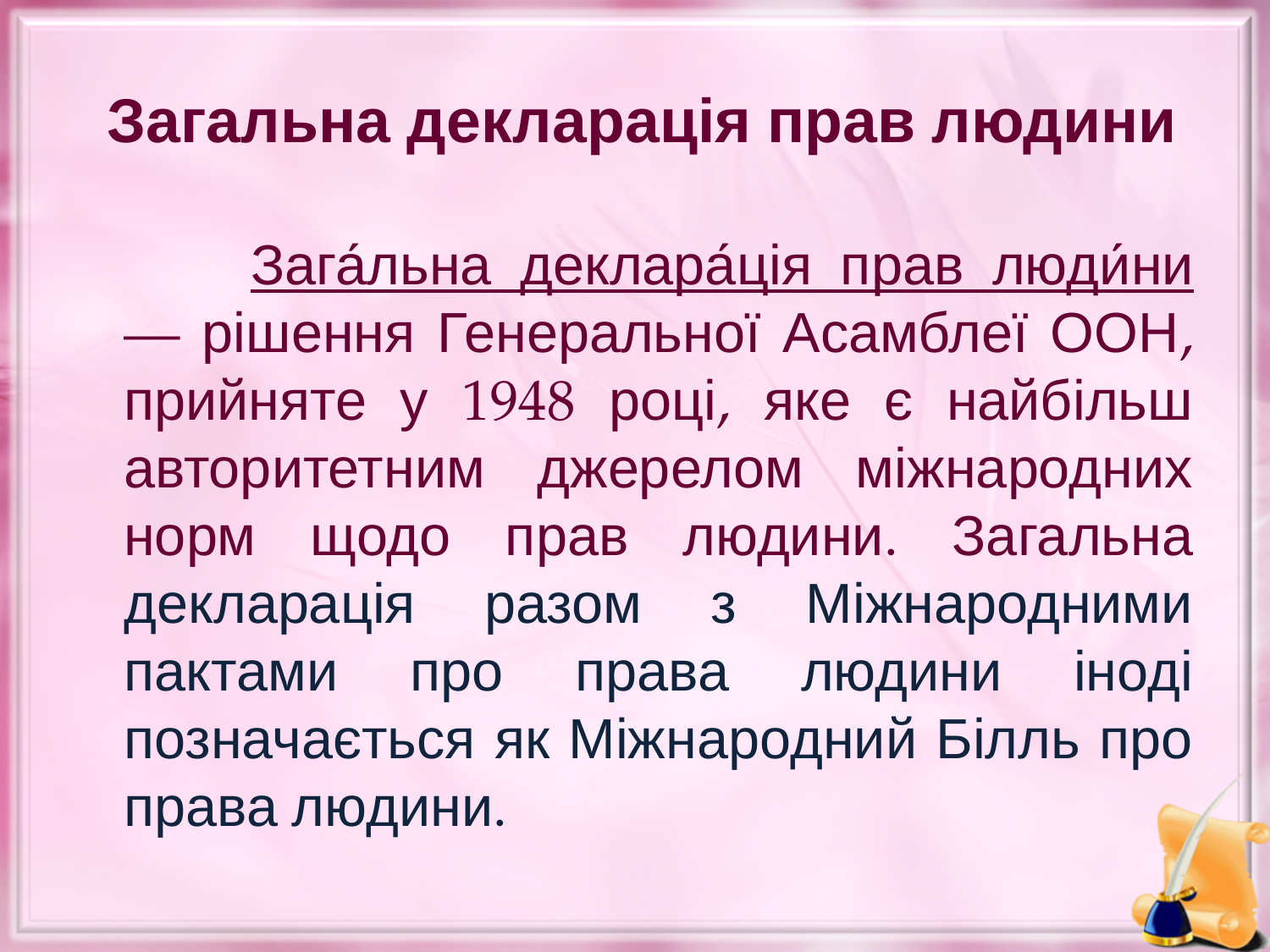

# Загальна декларація прав людини
		Зага́льна деклара́ція прав люди́ни — рішення Генеральної Асамблеї ООН, прийняте у 1948 році, яке є найбільш авторитетним джерелом міжнародних норм щодо прав людини. Загальна декларація разом з Міжнародними пактами про права людини іноді позначається як Міжнародний Білль про права людини.